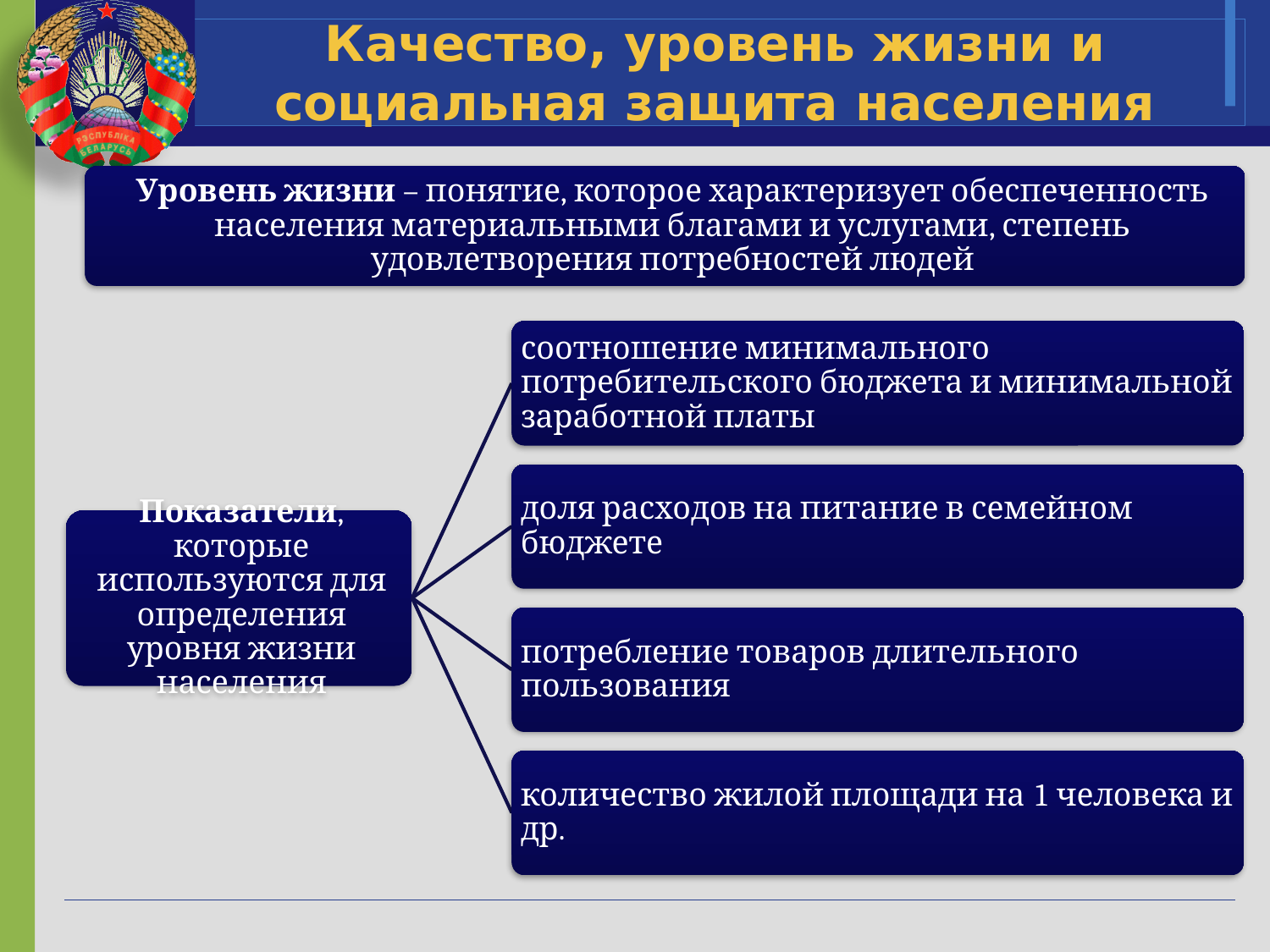

# Качество, уровень жизни и социальная защита населения

Уровень жизни – понятие, которое характеризует обеспеченность населения материальными благами и услугами, степень удовлетворения потребностей людей
Показатели, которые используются для определения уровня жизни населения

соотношение минимального потребительского бюджета и минимальной заработной платы

доля расходов на питание в семейном бюджете

потребление товаров длительного пользования

количество жилой площади на 1 человека и др.